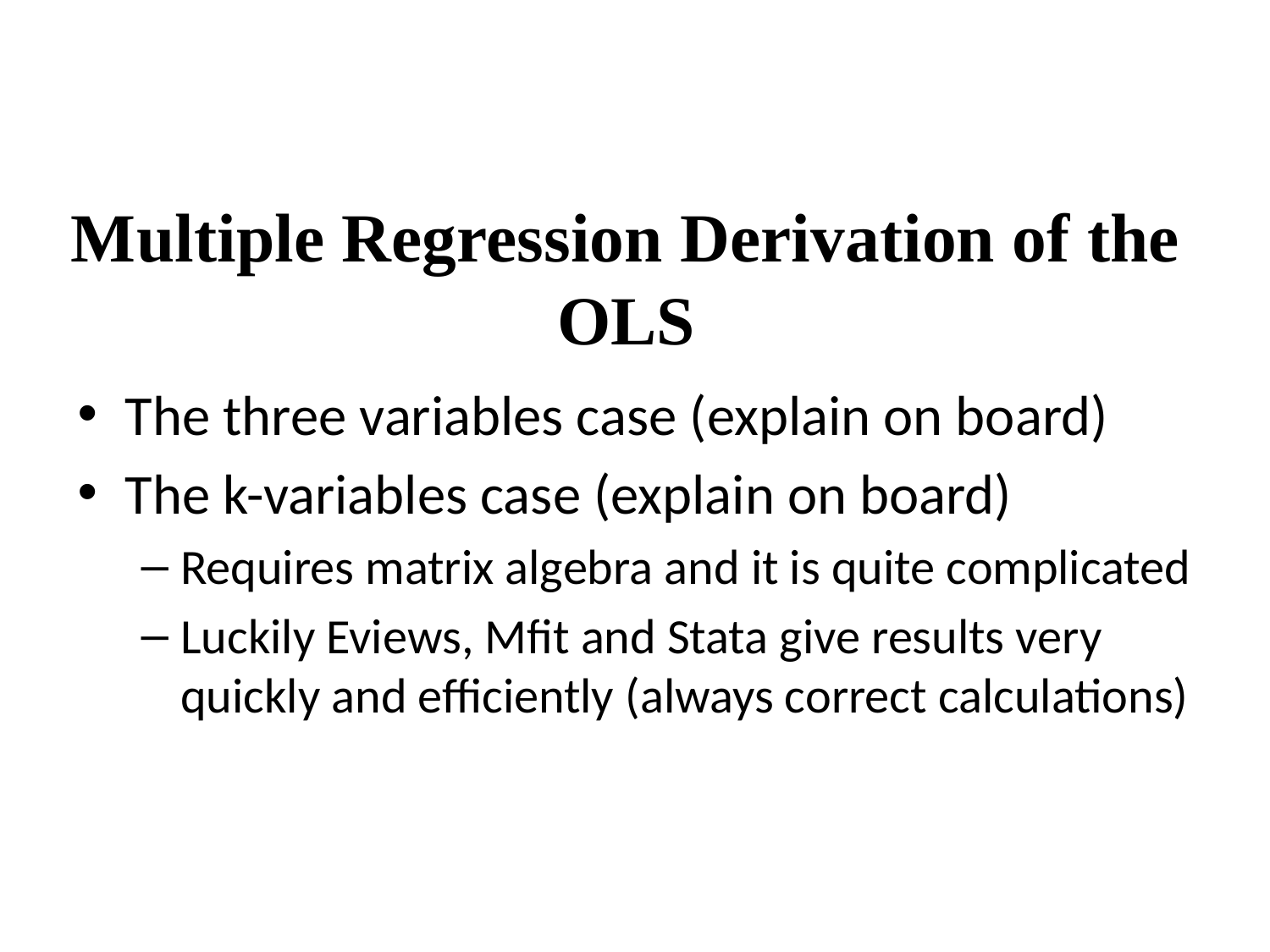

# Multiple Regression Derivation of the OLS
The three variables case (explain on board)
The k-variables case (explain on board)
Requires matrix algebra and it is quite complicated
Luckily Eviews, Mfit and Stata give results very quickly and efficiently (always correct calculations)